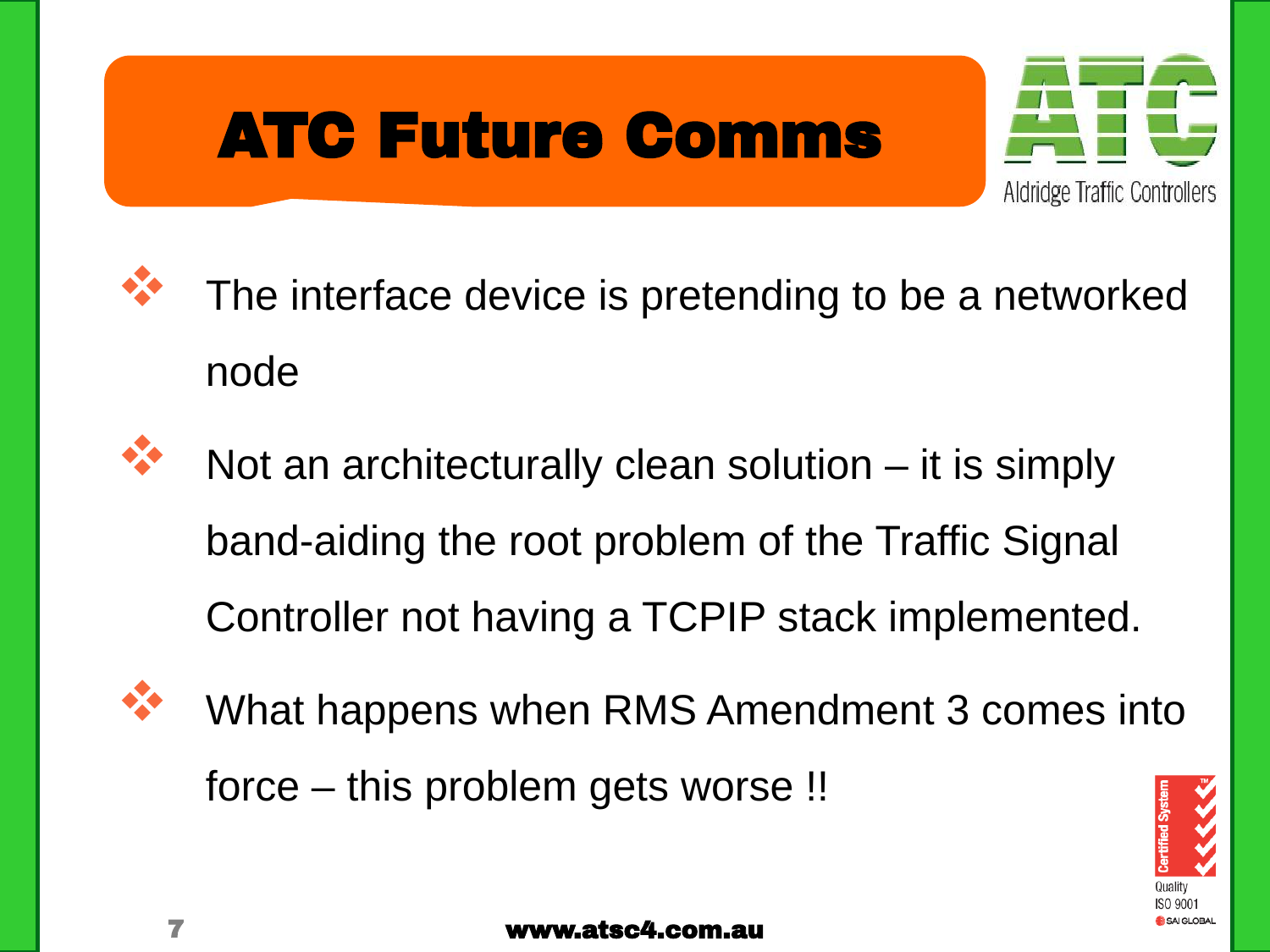

# ATC Future Comms
The interface device is pretending to be a networked node
Not an architecturally clean solution – it is simply band-aiding the root problem of the Traffic Signal Controller not having a TCPIP stack implemented.
What happens when RMS Amendment 3 comes into force – this problem gets worse !!

www.atsc4.com.au
7